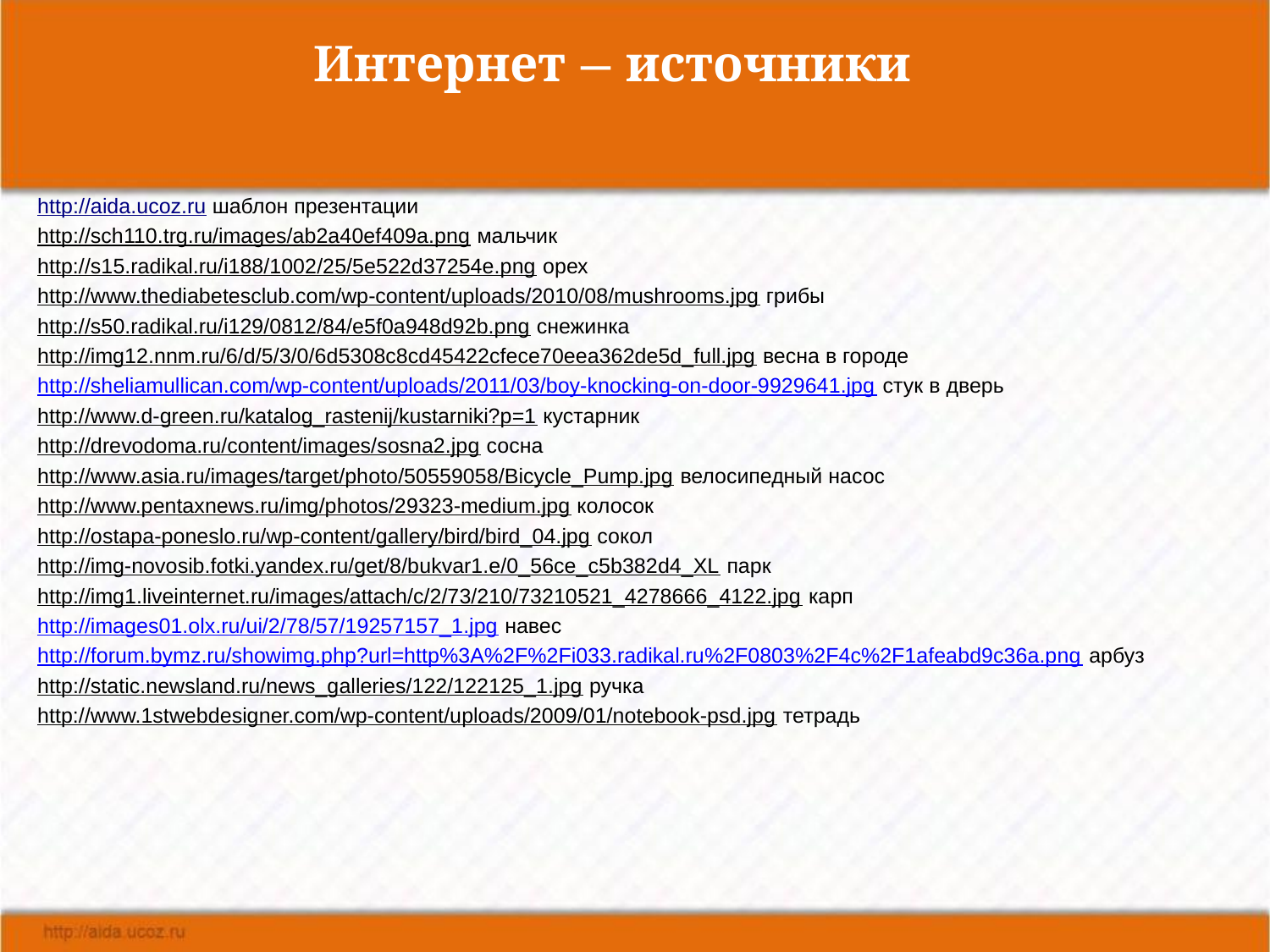

Интернет – источники
http://aida.ucoz.ru шаблон презентации
http://sch110.trg.ru/images/ab2a40ef409a.png мальчик
http://s15.radikal.ru/i188/1002/25/5e522d37254e.png орех
http://www.thediabetesclub.com/wp-content/uploads/2010/08/mushrooms.jpg грибы
http://s50.radikal.ru/i129/0812/84/e5f0a948d92b.png снежинка
http://img12.nnm.ru/6/d/5/3/0/6d5308c8cd45422cfece70eea362de5d_full.jpg весна в городе
http://sheliamullican.com/wp-content/uploads/2011/03/boy-knocking-on-door-9929641.jpg стук в дверь
http://www.d-green.ru/katalog_rastenij/kustarniki?p=1 кустарник
http://drevodoma.ru/content/images/sosna2.jpg сосна
http://www.asia.ru/images/target/photo/50559058/Bicycle_Pump.jpg велосипедный насос
http://www.pentaxnews.ru/img/photos/29323-medium.jpg колосок
http://ostapa-poneslo.ru/wp-content/gallery/bird/bird_04.jpg сокол
http://img-novosib.fotki.yandex.ru/get/8/bukvar1.e/0_56ce_c5b382d4_XL парк
http://img1.liveinternet.ru/images/attach/c/2/73/210/73210521_4278666_4122.jpg карп
http://images01.olx.ru/ui/2/78/57/19257157_1.jpg навес
http://forum.bymz.ru/showimg.php?url=http%3A%2F%2Fi033.radikal.ru%2F0803%2F4c%2F1afeabd9c36a.png арбуз
http://static.newsland.ru/news_galleries/122/122125_1.jpg ручка
http://www.1stwebdesigner.com/wp-content/uploads/2009/01/notebook-psd.jpg тетрадь